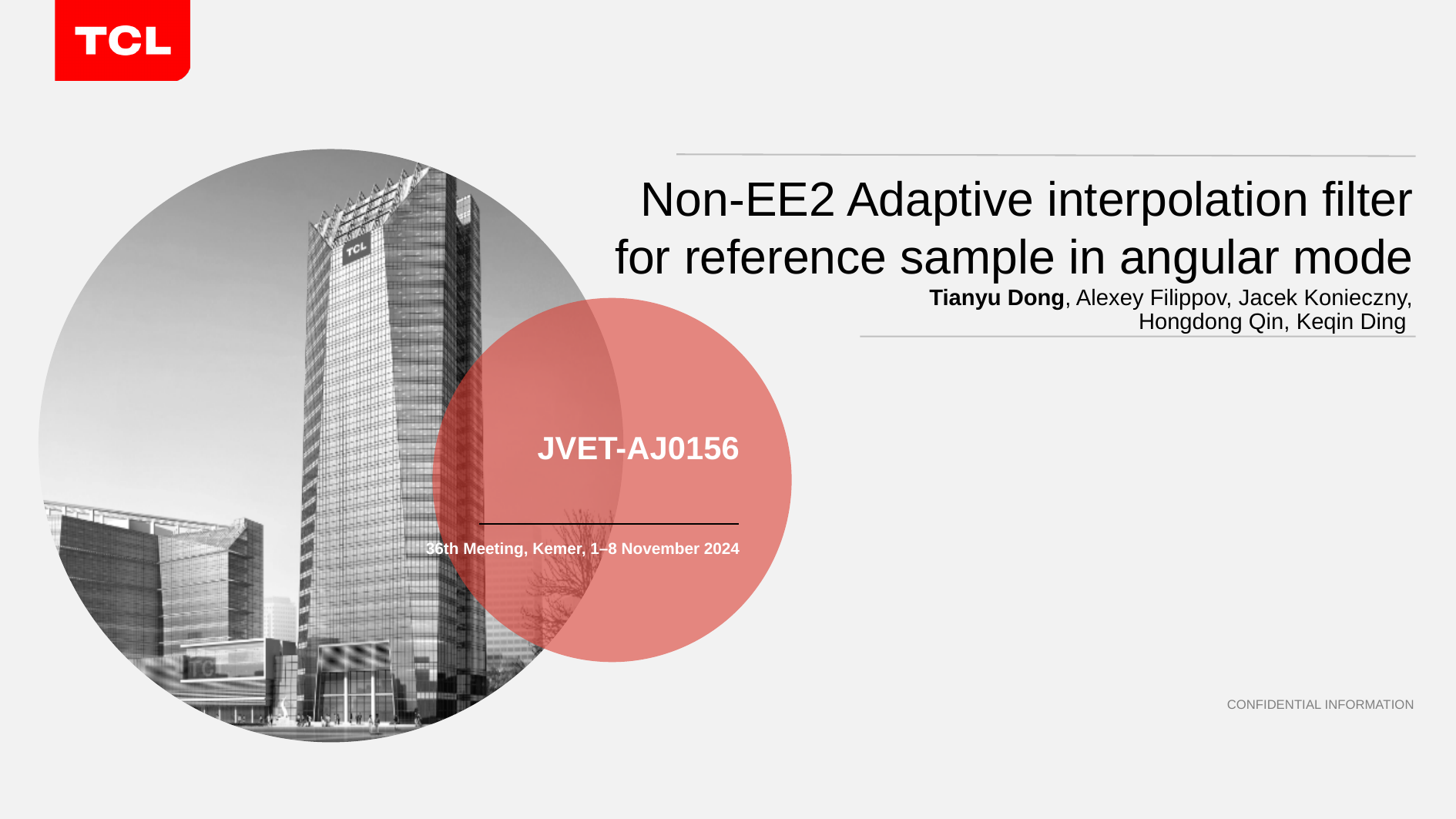

Non-EE2 Adaptive interpolation filter for reference sample in angular mode
Tianyu Dong, Alexey Filippov, Jacek Konieczny, Hongdong Qin, Keqin Ding

JVET-AJ0156
36th Meeting, Kemer, 1–8 November 2024
CONFIDENTIAL INFORMATION